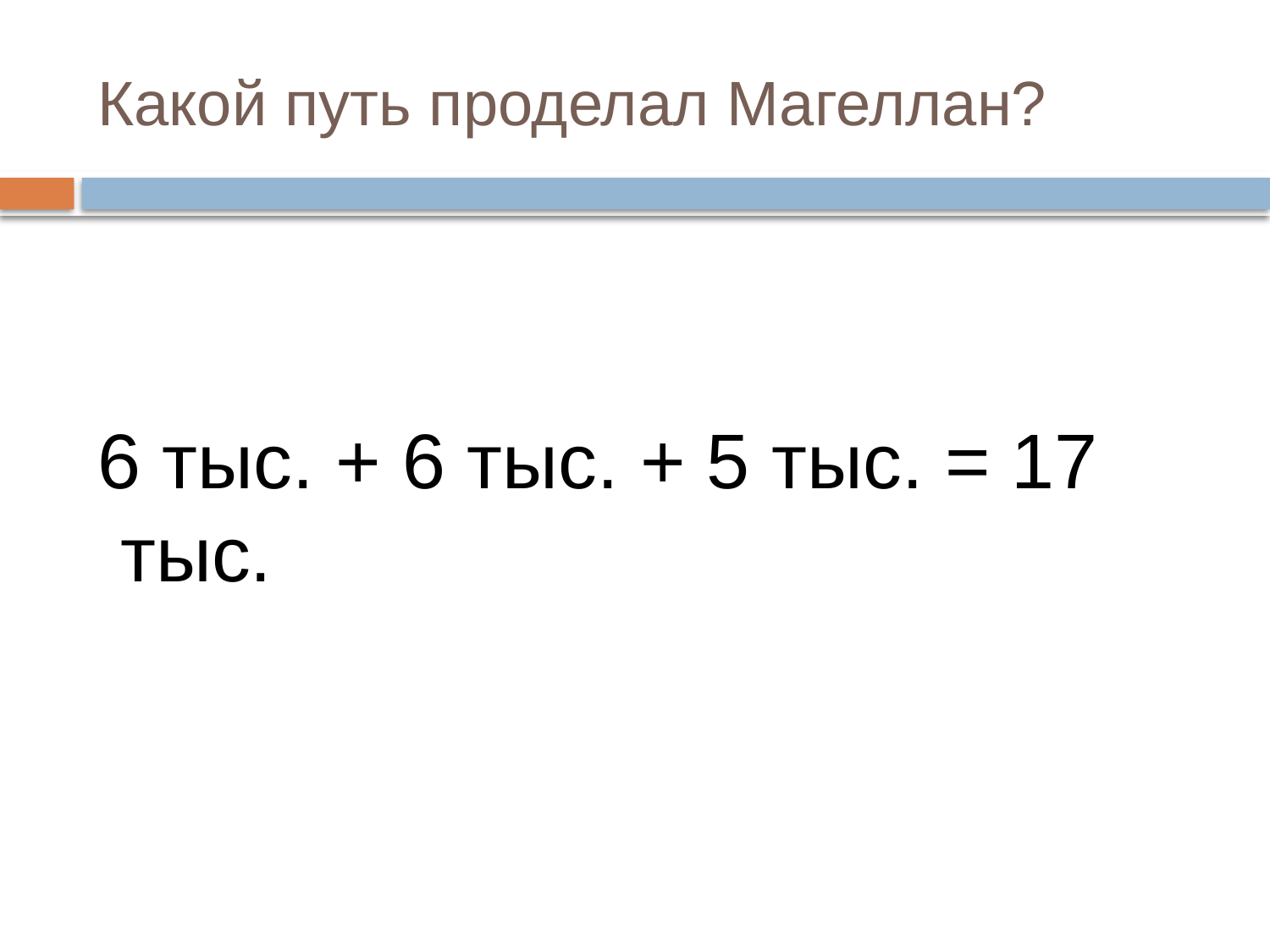

# Какой путь проделал Магеллан?

 6 тыс. + 6 тыс. + 5 тыс. = 17 тыс.